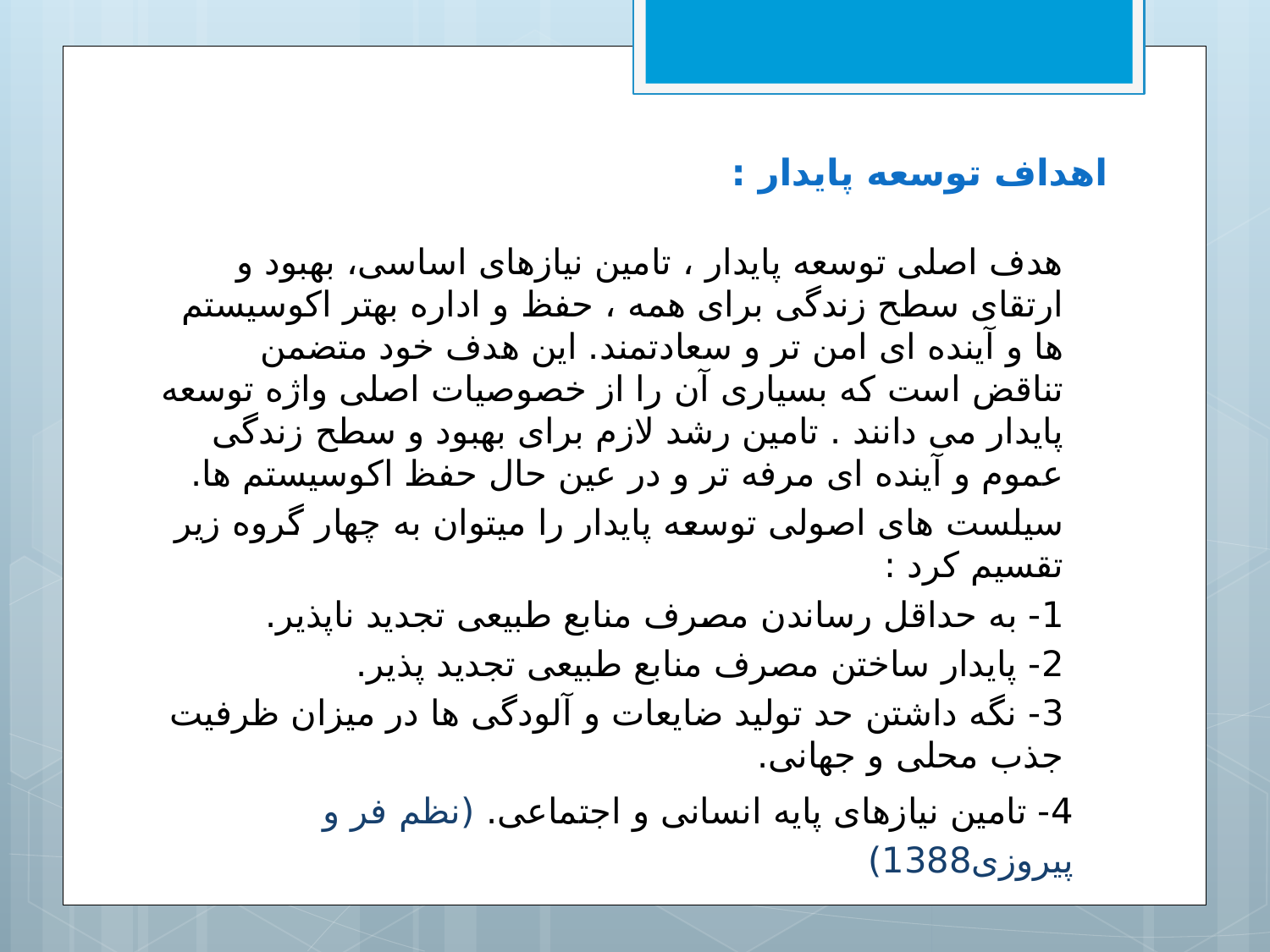

# اهداف توسعه پایدار :
هدف اصلی توسعه پایدار ، تامین نیازهای اساسی، بهبود و ارتقای سطح زندگی برای همه ، حفظ و اداره بهتر اکوسیستم ها و آینده ای امن تر و سعادتمند. این هدف خود متضمن تناقض است که بسیاری آن را از خصوصیات اصلی واژه توسعه پایدار می دانند . تامین رشد لازم برای بهبود و سطح زندگی عموم و آینده ای مرفه تر و در عین حال حفظ اکوسیستم ها.
سیلست های اصولی توسعه پایدار را میتوان به چهار گروه زیر تقسیم کرد :
1- به حداقل رساندن مصرف منابع طبیعی تجدید ناپذیر.
2- پایدار ساختن مصرف منابع طبیعی تجدید پذیر.
3- نگه داشتن حد تولید ضایعات و آلودگی ها در میزان ظرفیت جذب محلی و جهانی.
4- تامین نیازهای پایه انسانی و اجتماعی. (نظم فر و پیروزی1388)